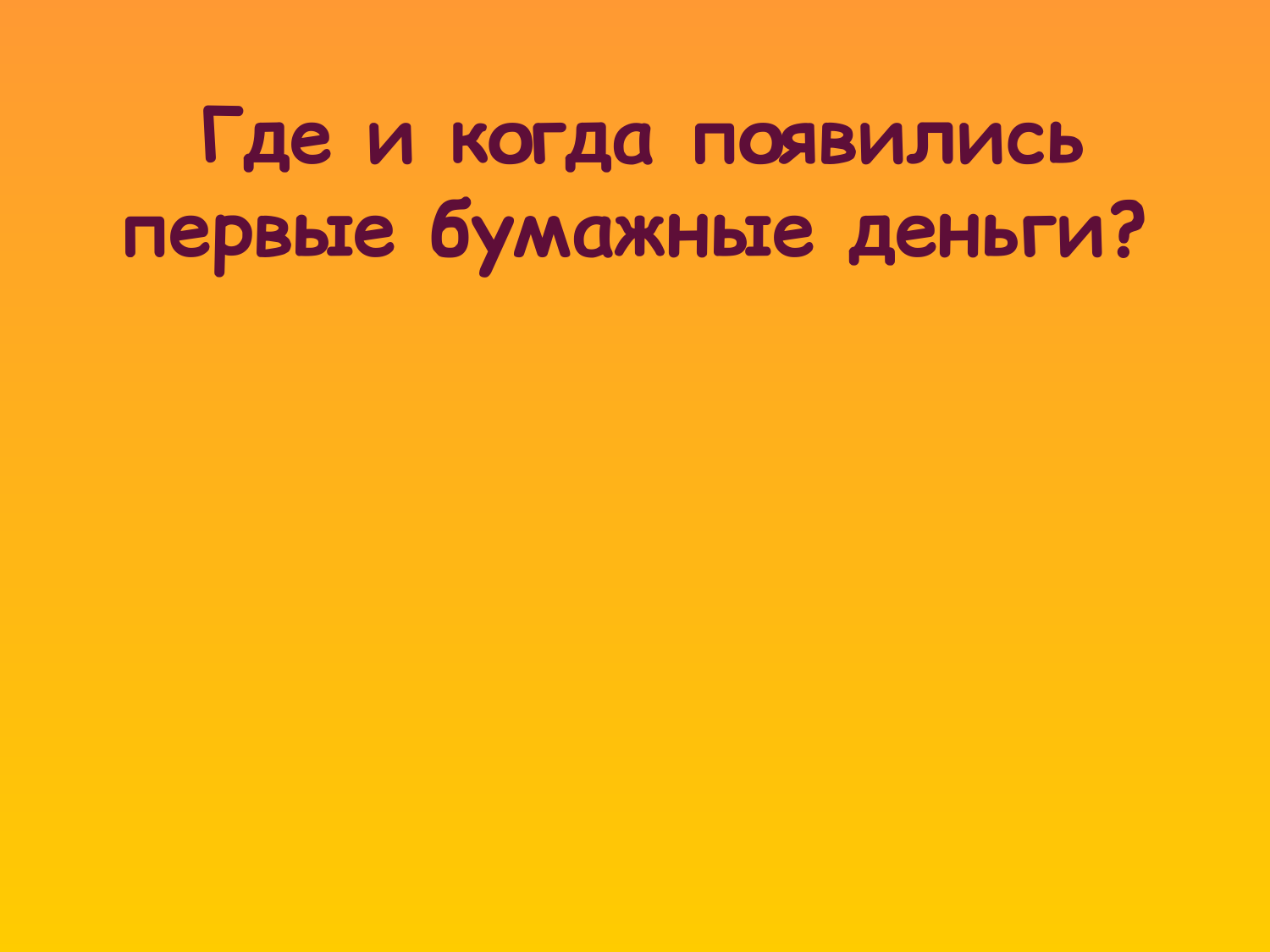

# Где и когда появились первые бумажные деньги?